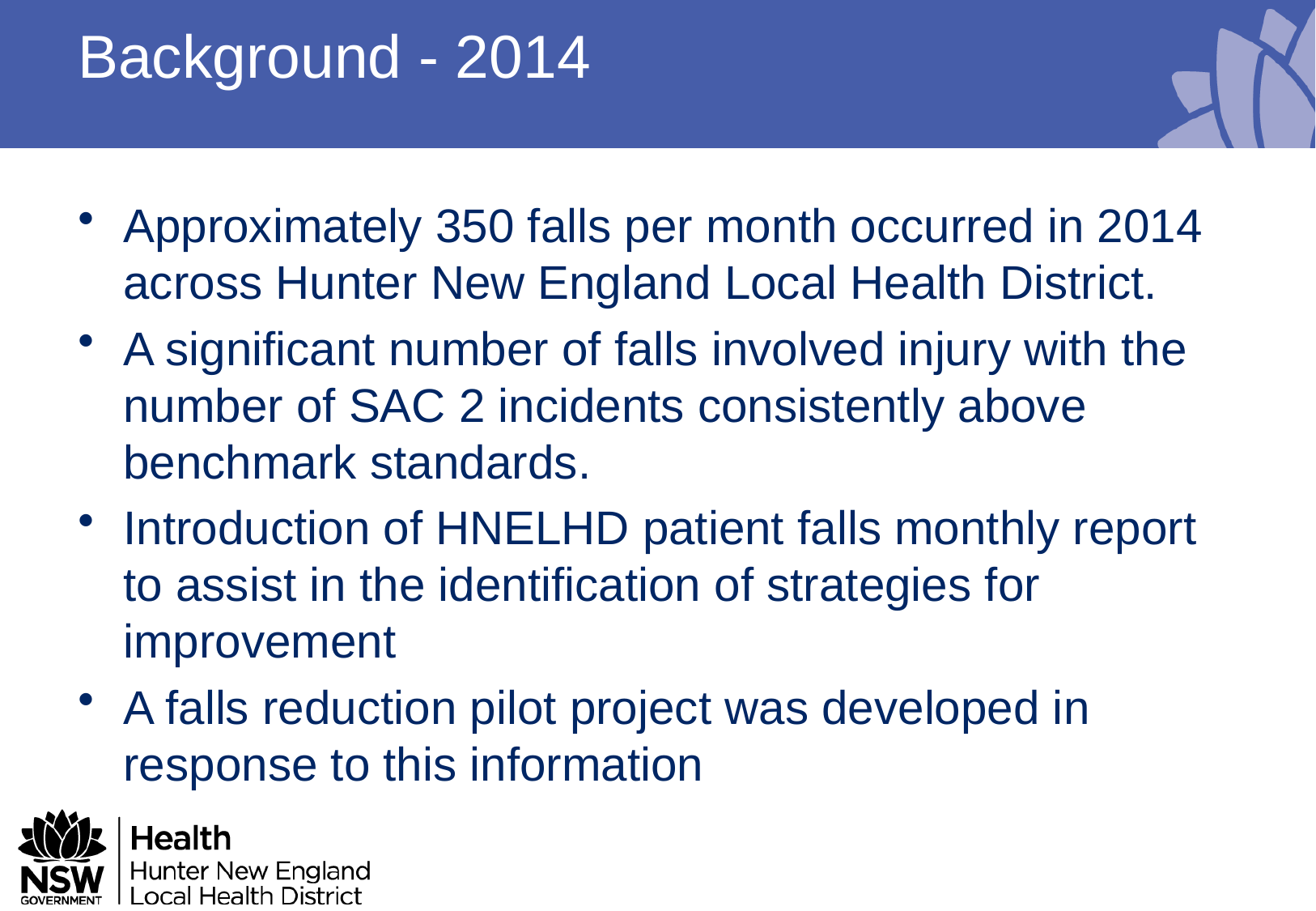

# Background - 2014
Approximately 350 falls per month occurred in 2014 across Hunter New England Local Health District.
A significant number of falls involved injury with the number of SAC 2 incidents consistently above benchmark standards.
Introduction of HNELHD patient falls monthly report to assist in the identification of strategies for improvement
A falls reduction pilot project was developed in response to this information